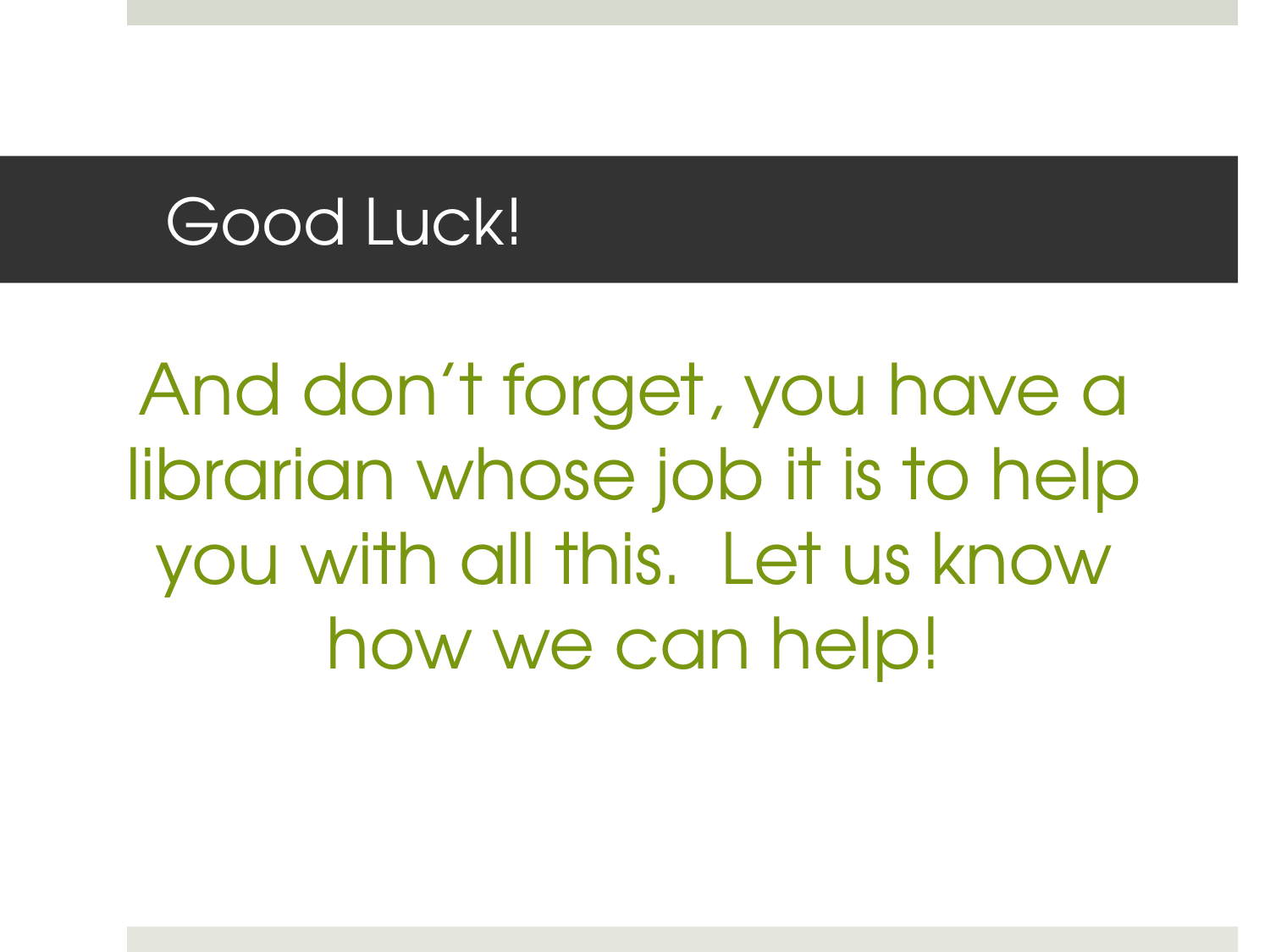

# Good Luck!
And don’t forget, you have a librarian whose job it is to help you with all this.  Let us know how we can help!